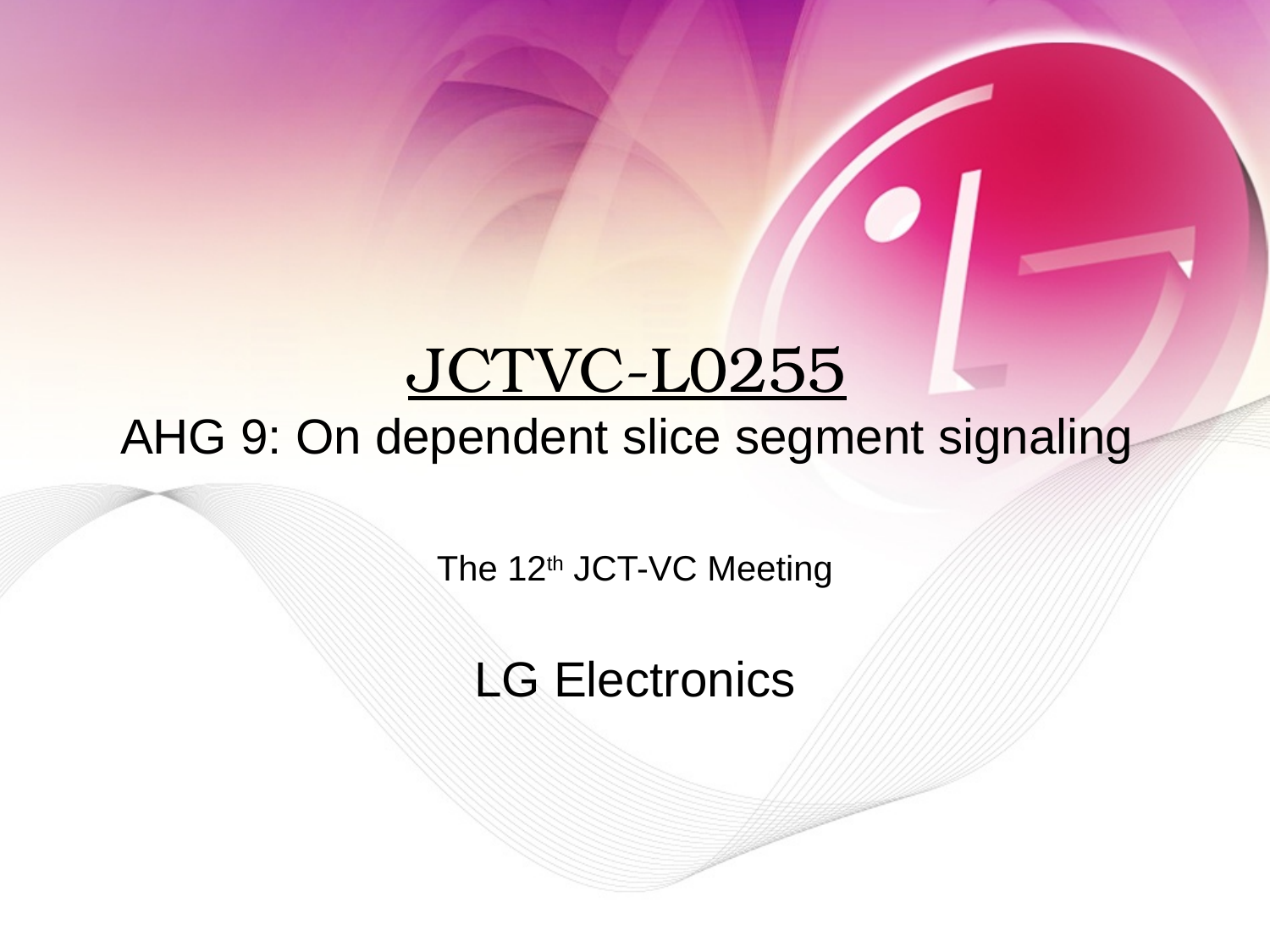

# JCTVC-L0255 AHG 9: On dependent slice segment signaling
The 12th JCT-VC Meeting

LG Electronics